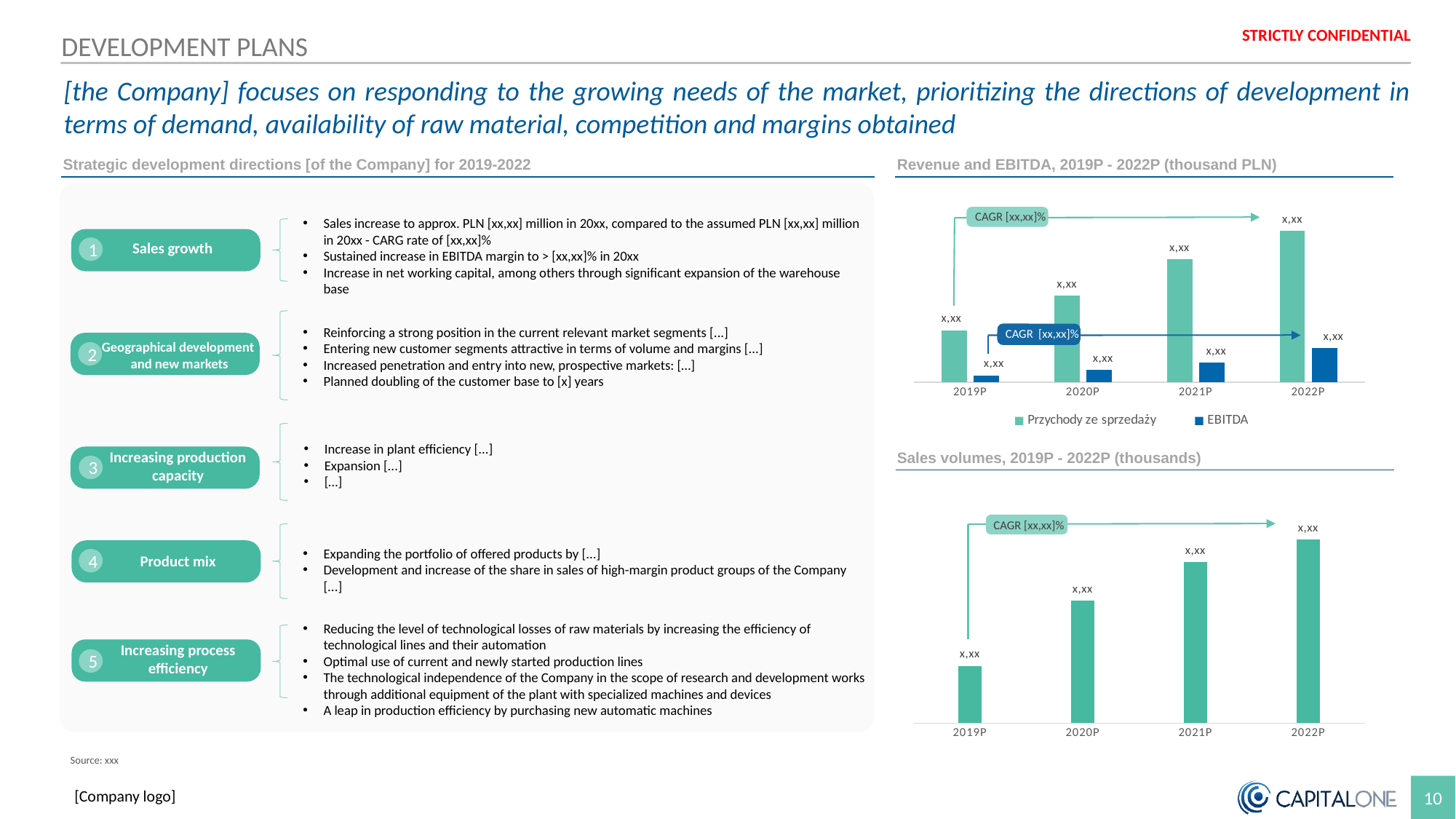

DEVELOPMENT PLANS
[the Company] focuses on responding to the growing needs of the market, prioritizing the directions of development in terms of demand, availability of raw material, competition and margins obtained
Strategic development directions [of the Company] for 2019-2022
Revenue and EBITDA, 2019P - 2022P (thousand PLN)

CAGR [xx,xx]%

### Chart

| Category |  | EBITDA |
|---|---|---|
| 2019P | 11272.943498055285 | 1376.9815789263887 |
| 2020P | 18763.994652790807 | 2633.042675156556 |
| 2021P | 26750.59619647258 | 4300.238084345969 |
| 2022P | 32911.73498804339 | 7422.494749221611 |
Sales increase to approx. PLN [xx,xx] million in 20xx, compared to the assumed PLN [xx,xx] million in 20xx - CARG rate of [xx,xx]%
Sustained increase in EBITDA margin to > [xx,xx]% in 20xx
Increase in net working capital, among others through significant expansion of the warehouse base

Sales growth
1

Reinforcing a strong position in the current relevant market segments [...]
Entering new customer segments attractive in terms of volume and margins [...]
Increased penetration and entry into new, prospective markets: […]
Planned doubling of the customer base to [x] years
CAGR  [xx,xx]%

Geographical development
 and new markets
2

Increase in plant efficiency [...]
Expansion [...]
[…]
Sales volumes, 2019P - 2022P (thousands)
Increasing production capacity

3

### Chart

| Category | Column3 |
|---|---|
| 2019P | 4544038.0 |
| 2020P | 9712010.43 |
| 2021P | 12777234.588258825 |
| 2022P | 14554275.338258823 |
CAGR [xx,xx]%

Expanding the portfolio of offered products by [...]
Development and increase of the share in sales of high-margin product groups of the Company [...]

Product mix
4
Reducing the level of technological losses of raw materials by increasing the efficiency of technological lines and their automation
Optimal use of current and newly started production lines
The technological independence of the Company in the scope of research and development works through additional equipment of the plant with specialized machines and devices
A leap in production efficiency by purchasing new automatic machines

Increasing process efficiency

5
Source: xxx